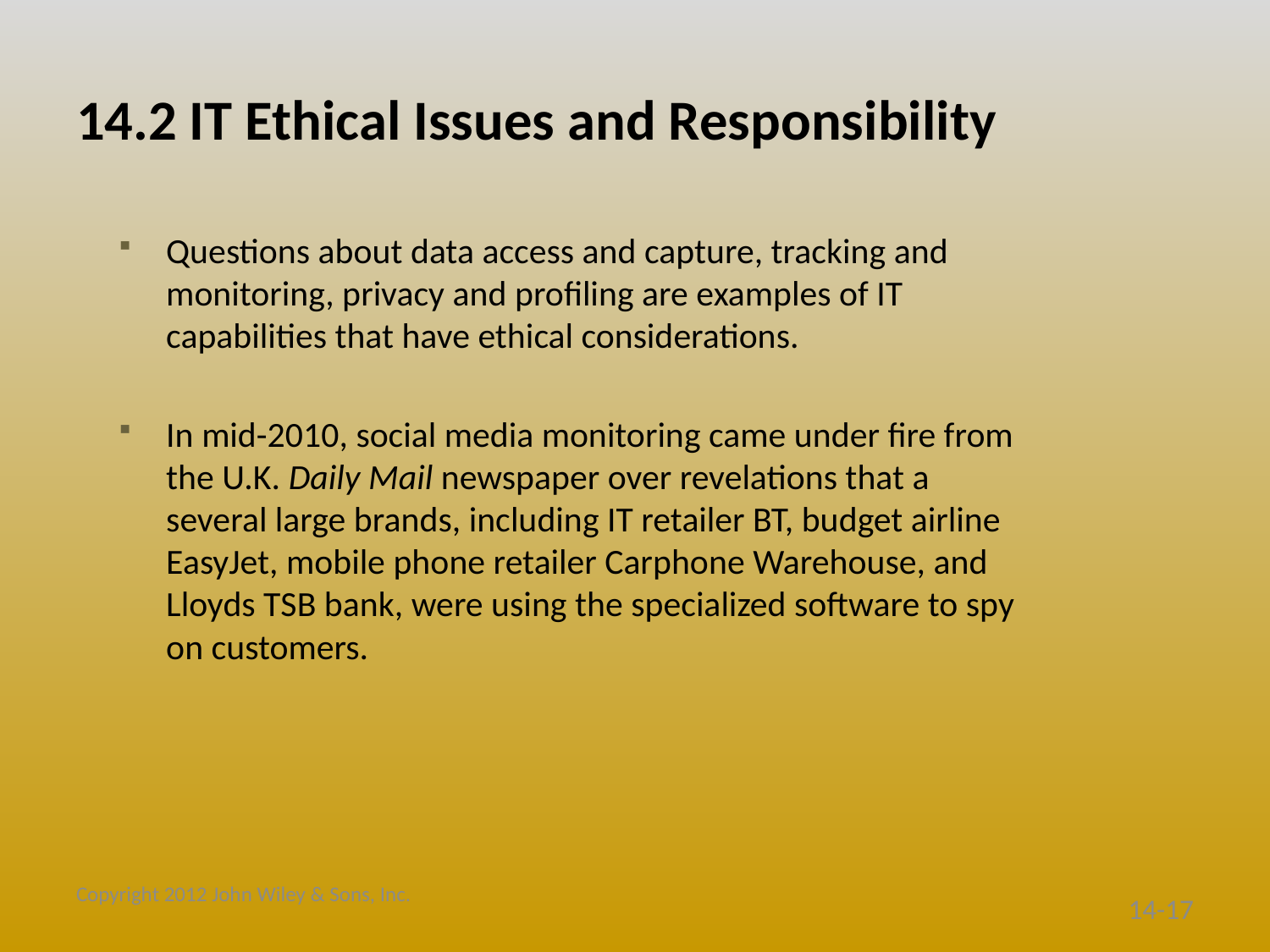

# 14.2 IT Ethical Issues and Responsibility
Questions about data access and capture, tracking and monitoring, privacy and profiling are examples of IT capabilities that have ethical considerations.

In mid-2010, social media monitoring came under fire from  the U.K. Daily Mail newspaper over revelations that a several large brands, including IT retailer BT, budget airline EasyJet, mobile phone retailer Carphone Warehouse, and Lloyds TSB bank, were using the specialized software to spy on customers.
Copyright 2012 John Wiley & Sons, Inc.
14-17